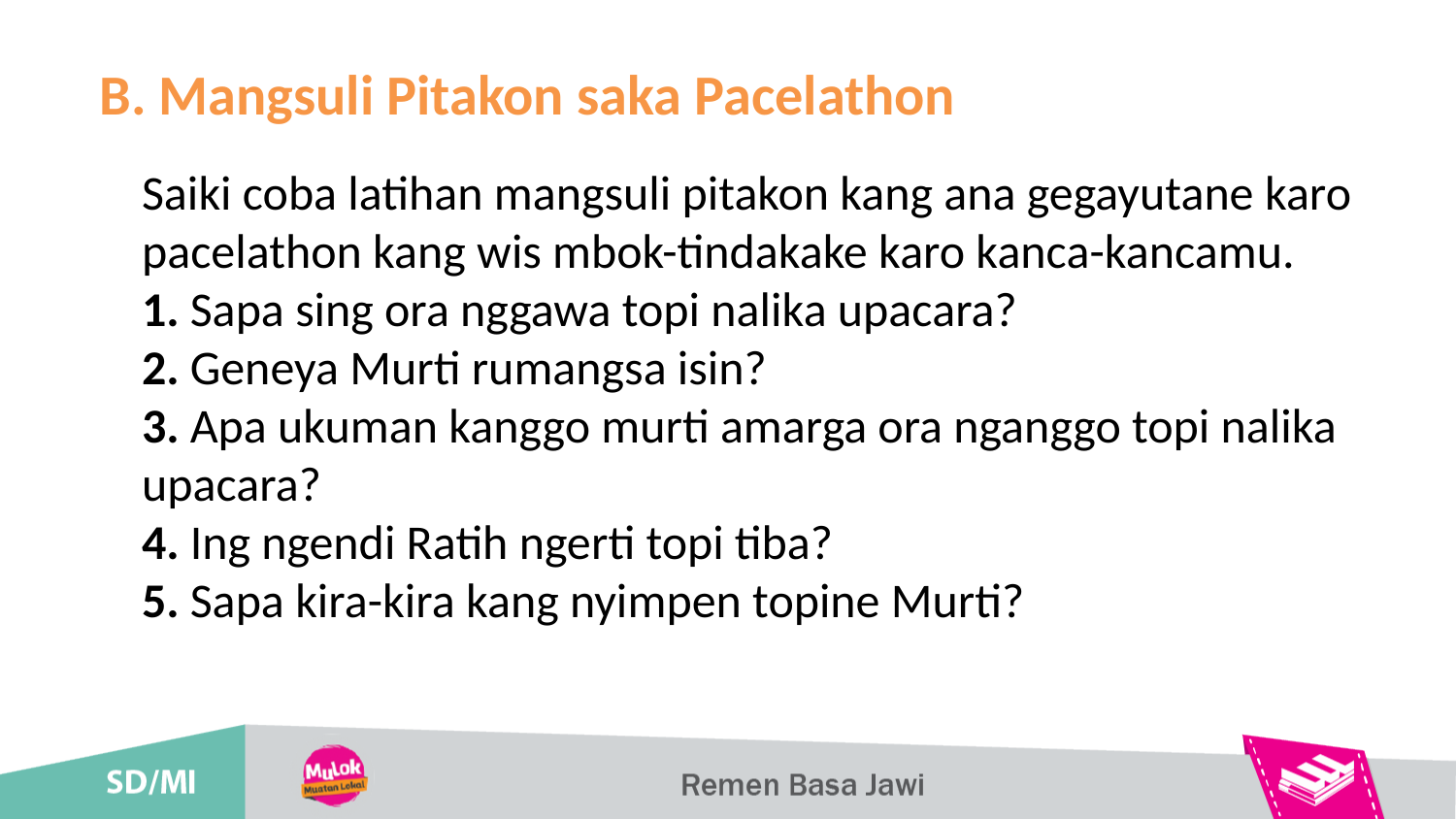

B. Mangsuli Pitakon saka Pacelathon
Saiki coba latihan mangsuli pitakon kang ana gegayutane karo pacelathon kang wis mbok-tindakake karo kanca-kancamu.
1. Sapa sing ora nggawa topi nalika upacara?
2. Geneya Murti rumangsa isin?
3. Apa ukuman kanggo murti amarga ora nganggo topi nalika upacara?
4. Ing ngendi Ratih ngerti topi tiba?
5. Sapa kira-kira kang nyimpen topine Murti?